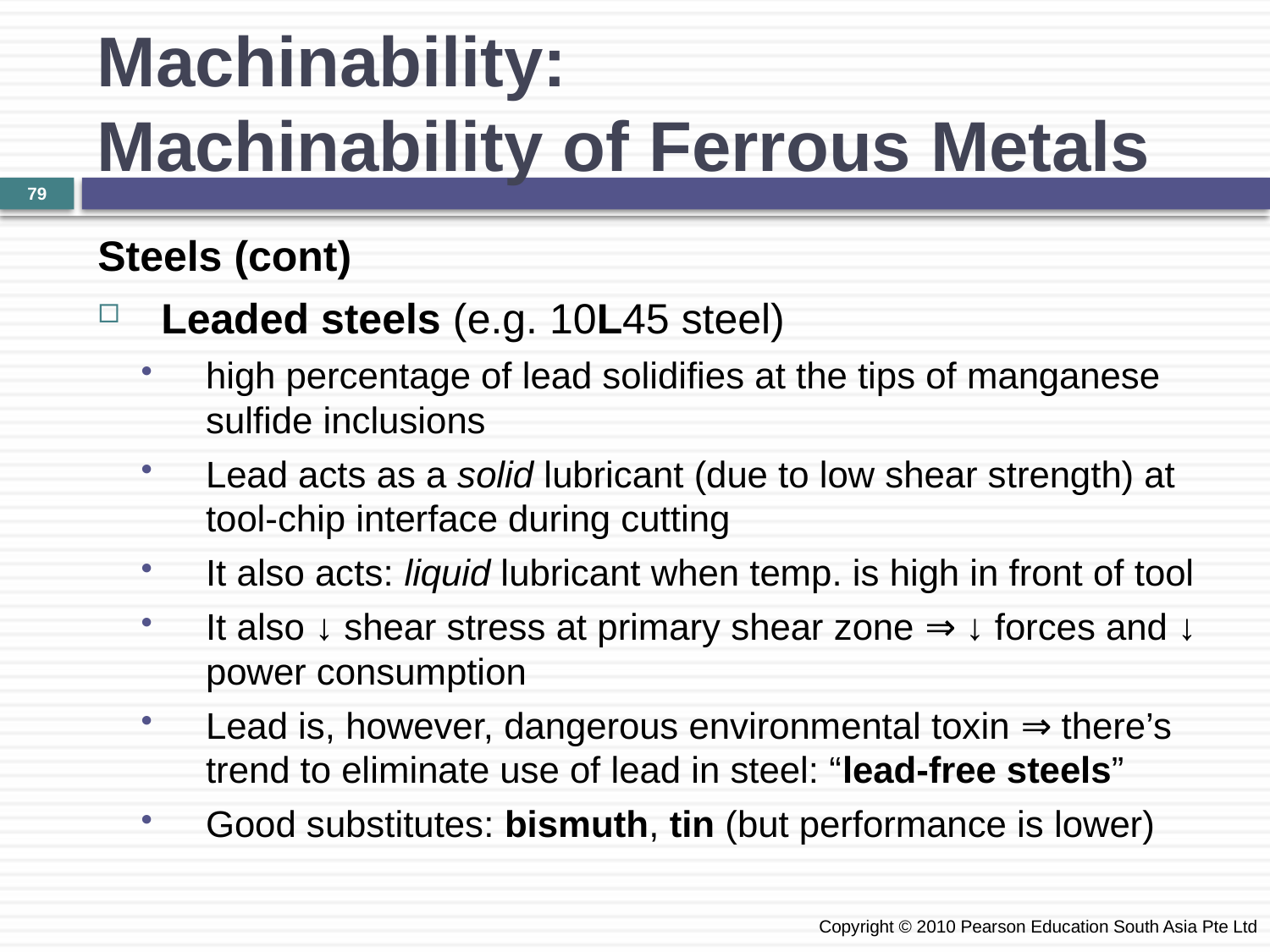

Machinability:
Machinability of Ferrous Metals
79
Steels (cont)
Leaded steels (e.g. 10L45 steel)
high percentage of lead solidifies at the tips of manganese sulfide inclusions
Lead acts as a solid lubricant (due to low shear strength) at tool-chip interface during cutting
It also acts: liquid lubricant when temp. is high in front of tool
It also ↓ shear stress at primary shear zone ⇒ ↓ forces and ↓ power consumption
Lead is, however, dangerous environmental toxin ⇒ there’s trend to eliminate use of lead in steel: “lead-free steels”
Good substitutes: bismuth, tin (but performance is lower)

   Copyright © 2010 Pearson Education South Asia Pte Ltd